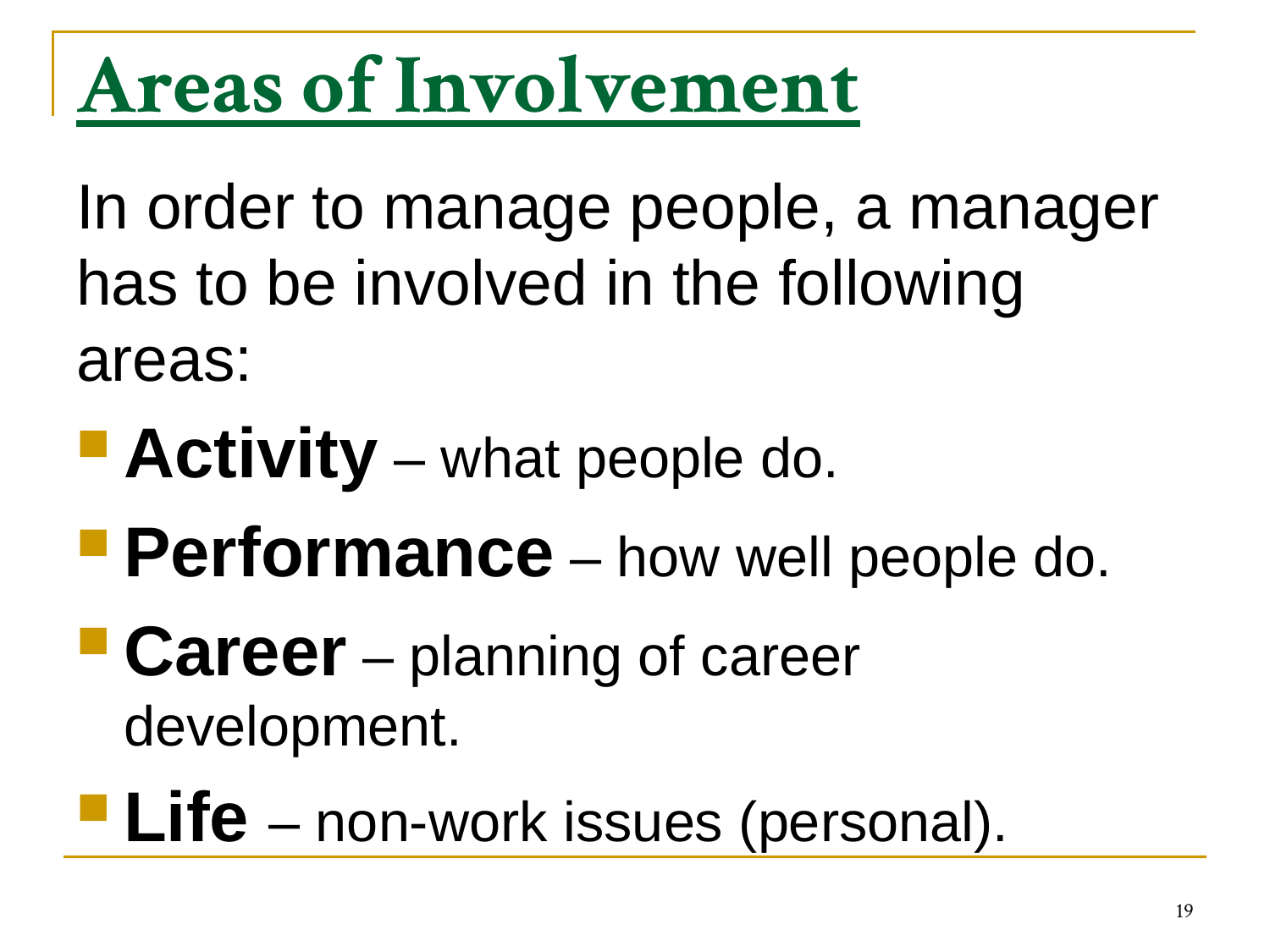

# Areas of Involvement
In order to manage people, a manager has to be involved in the following areas:
Activity – what people do.
Performance – how well people do.
Career – planning of career development.
Life – non-work issues (personal).
19